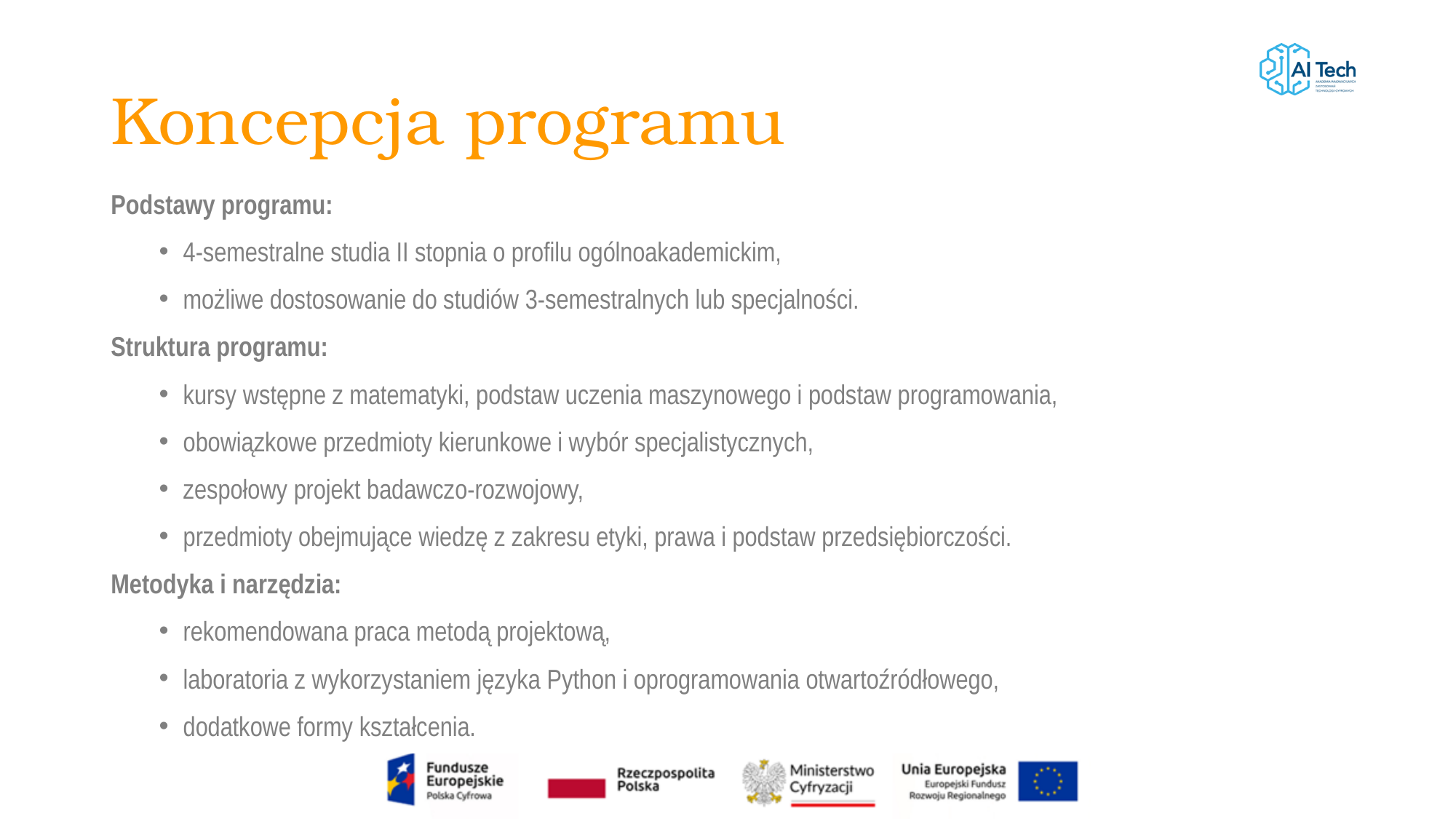

# Koncepcja programu
Podstawy programu:
4-semestralne studia II stopnia o profilu ogólnoakademickim,
możliwe dostosowanie do studiów 3-semestralnych lub specjalności.
Struktura programu:
kursy wstępne z matematyki, podstaw uczenia maszynowego i podstaw programowania,
obowiązkowe przedmioty kierunkowe i wybór specjalistycznych,
zespołowy projekt badawczo-rozwojowy,
przedmioty obejmujące wiedzę z zakresu etyki, prawa i podstaw przedsiębiorczości.
Metodyka i narzędzia:
rekomendowana praca metodą projektową,
laboratoria z wykorzystaniem języka Python i oprogramowania otwartoźródłowego,
dodatkowe formy kształcenia.